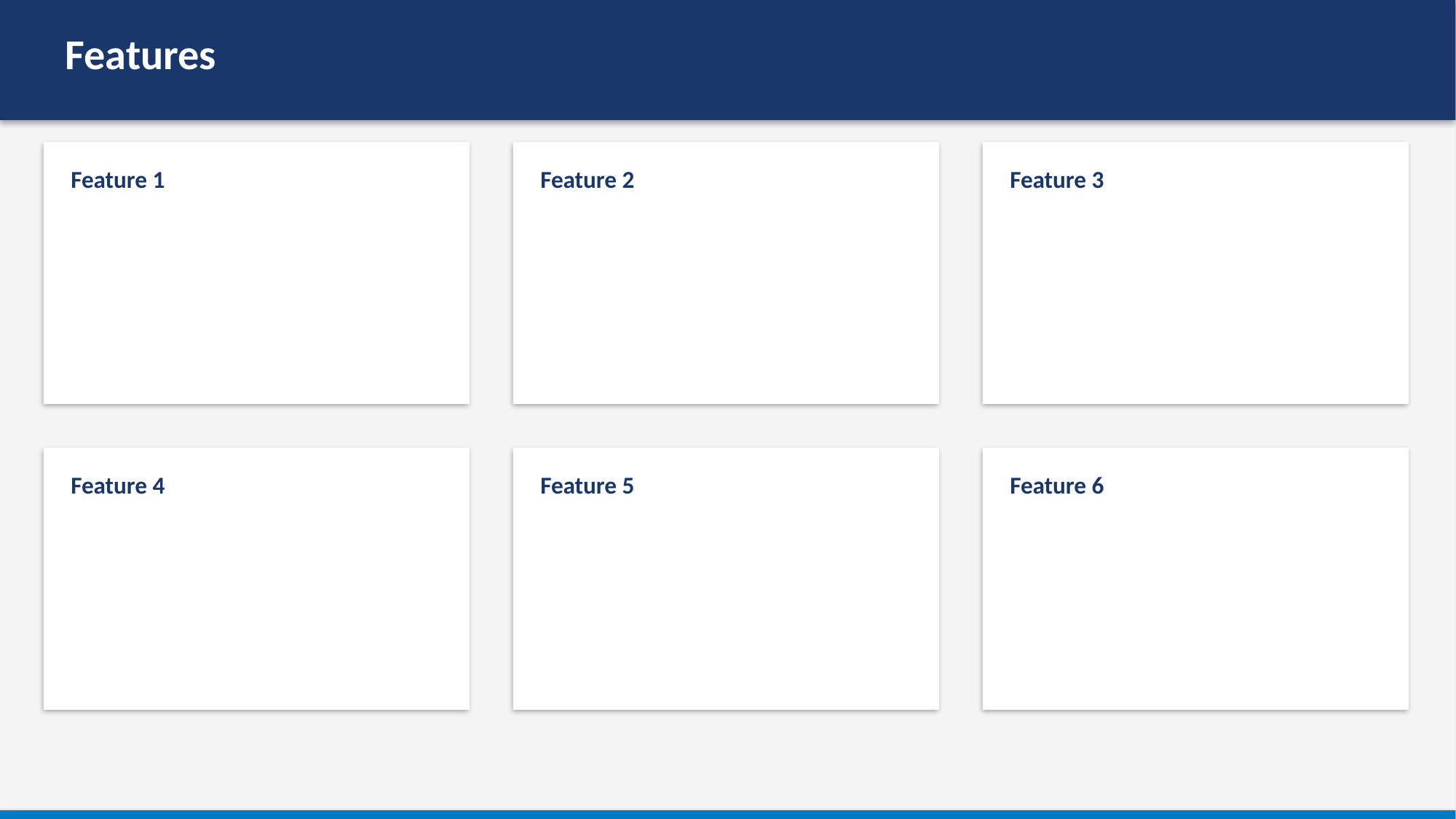

Features

Feature 1
Feature 2
Feature 3

Feature 4
Feature 5
Feature 6